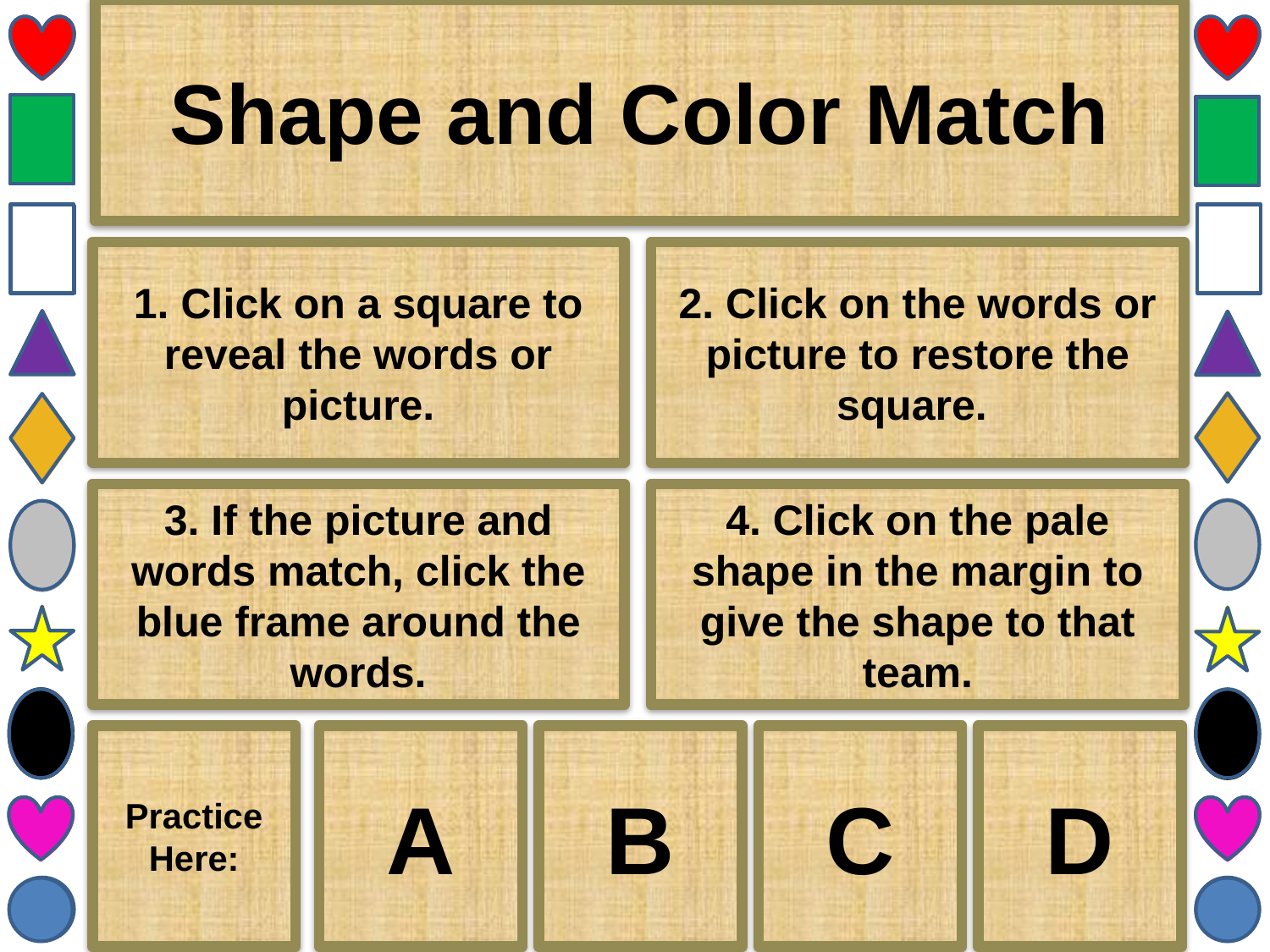

Shape and Color Match

1. Click on a square to reveal the words or picture.
2. Click on the words or picture to restore the square.

3. If the picture and words match, click the blue frame around the words.
4. Click on the pale shape in the margin to give the shape to that team.

Practice Here:
A
B
C
D

a yellow star

a green rectangle